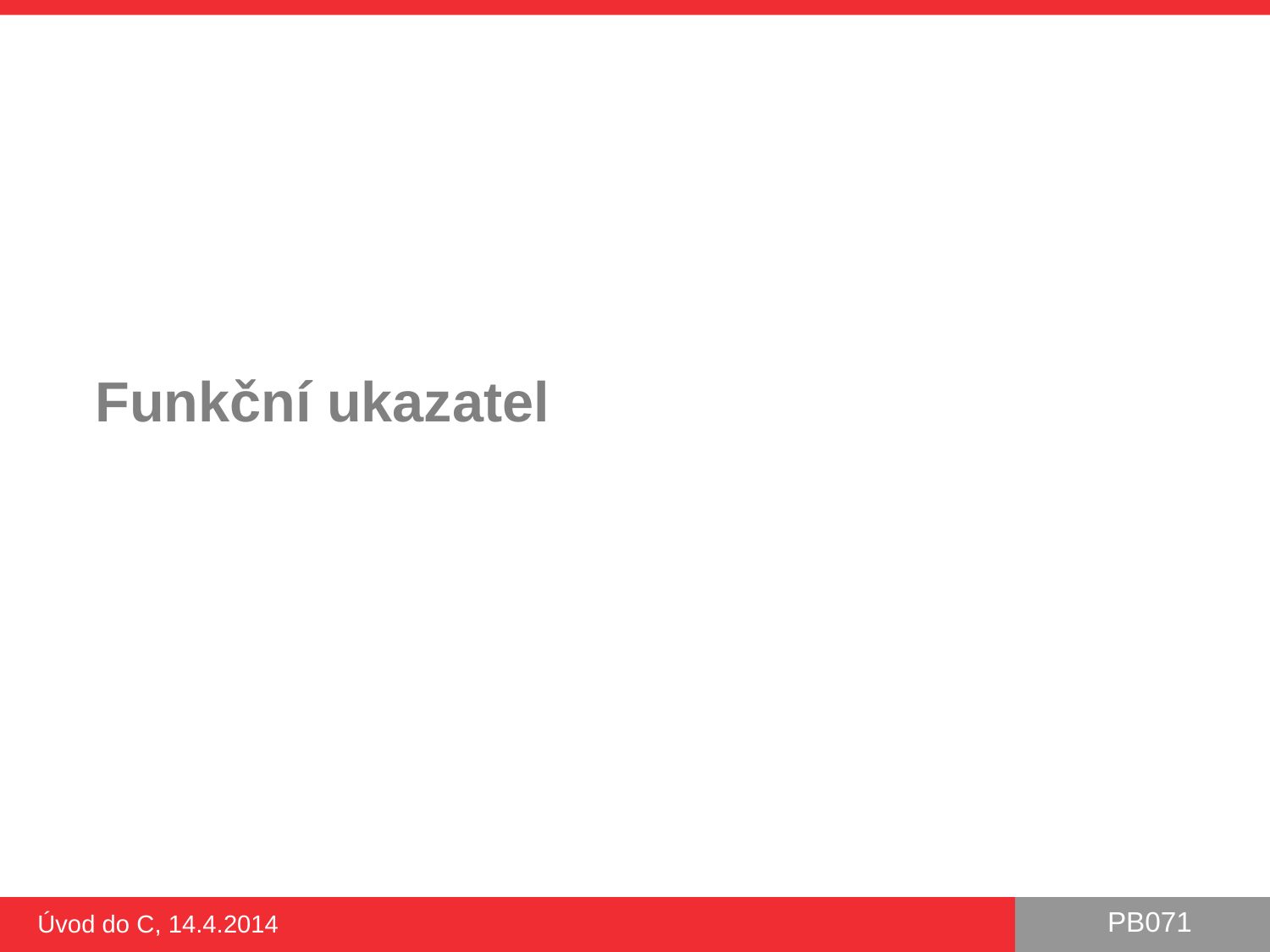

# Funkční ukazatel
Úvod do C, 14.4.2014